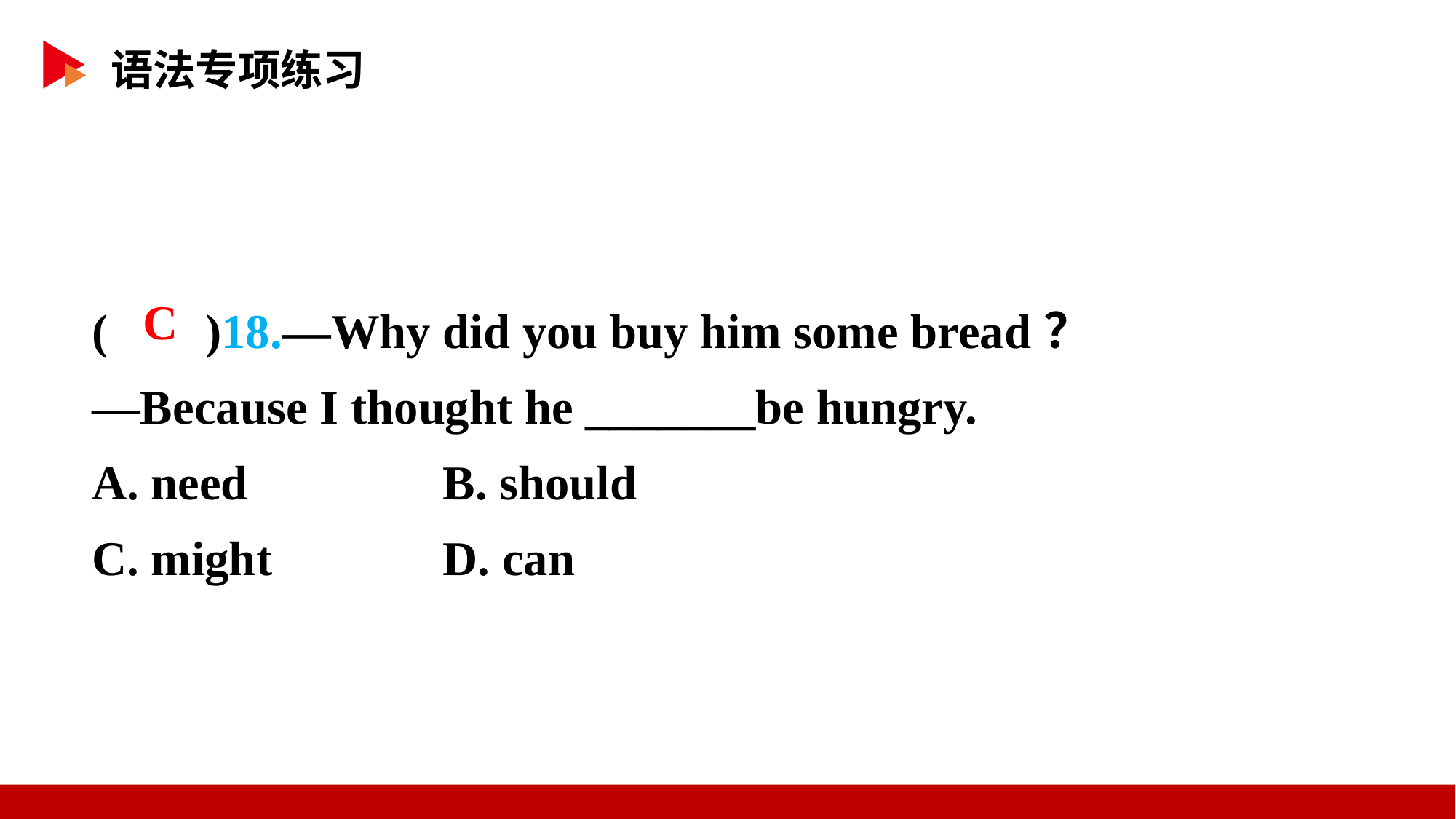

(        )18.—Why did you buy him some bread？
—Because I thought he _______be hungry.
A. need                B. should
C. might              D. can
   C